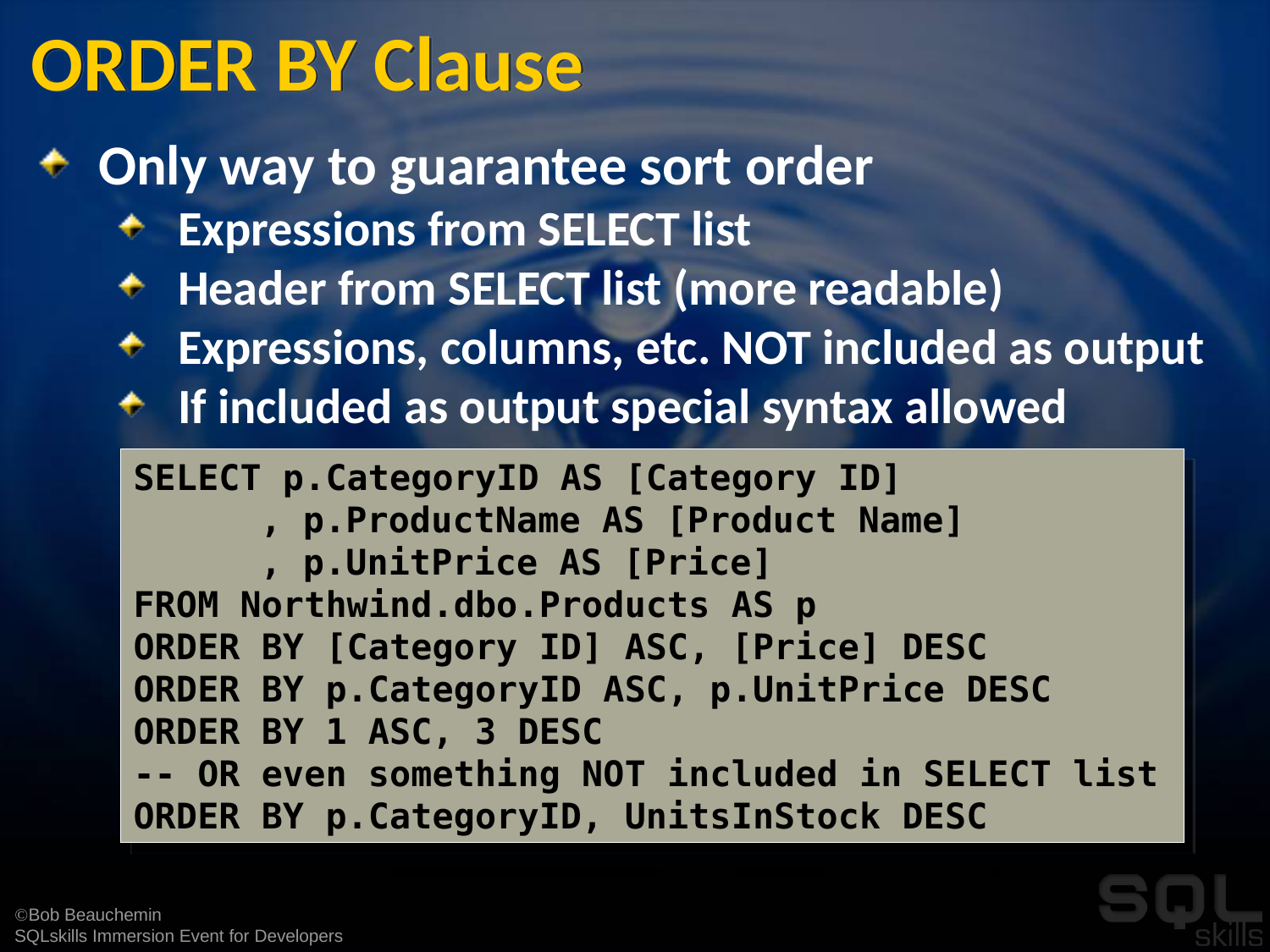

# ORDER BY Clause
Only way to guarantee sort order
Expressions from SELECT list
Header from SELECT list (more readable)
Expressions, columns, etc. NOT included as output
If included as output special syntax allowed

SELECT p.CategoryID AS [Category ID]
	, p.ProductName AS [Product Name]
	, p.UnitPrice AS [Price]
FROM Northwind.dbo.Products AS p
ORDER BY [Category ID] ASC, [Price] DESC
ORDER BY p.CategoryID ASC, p.UnitPrice DESC
ORDER BY 1 ASC, 3 DESC
-- OR even something NOT included in SELECT list
ORDER BY p.CategoryID, UnitsInStock DESC